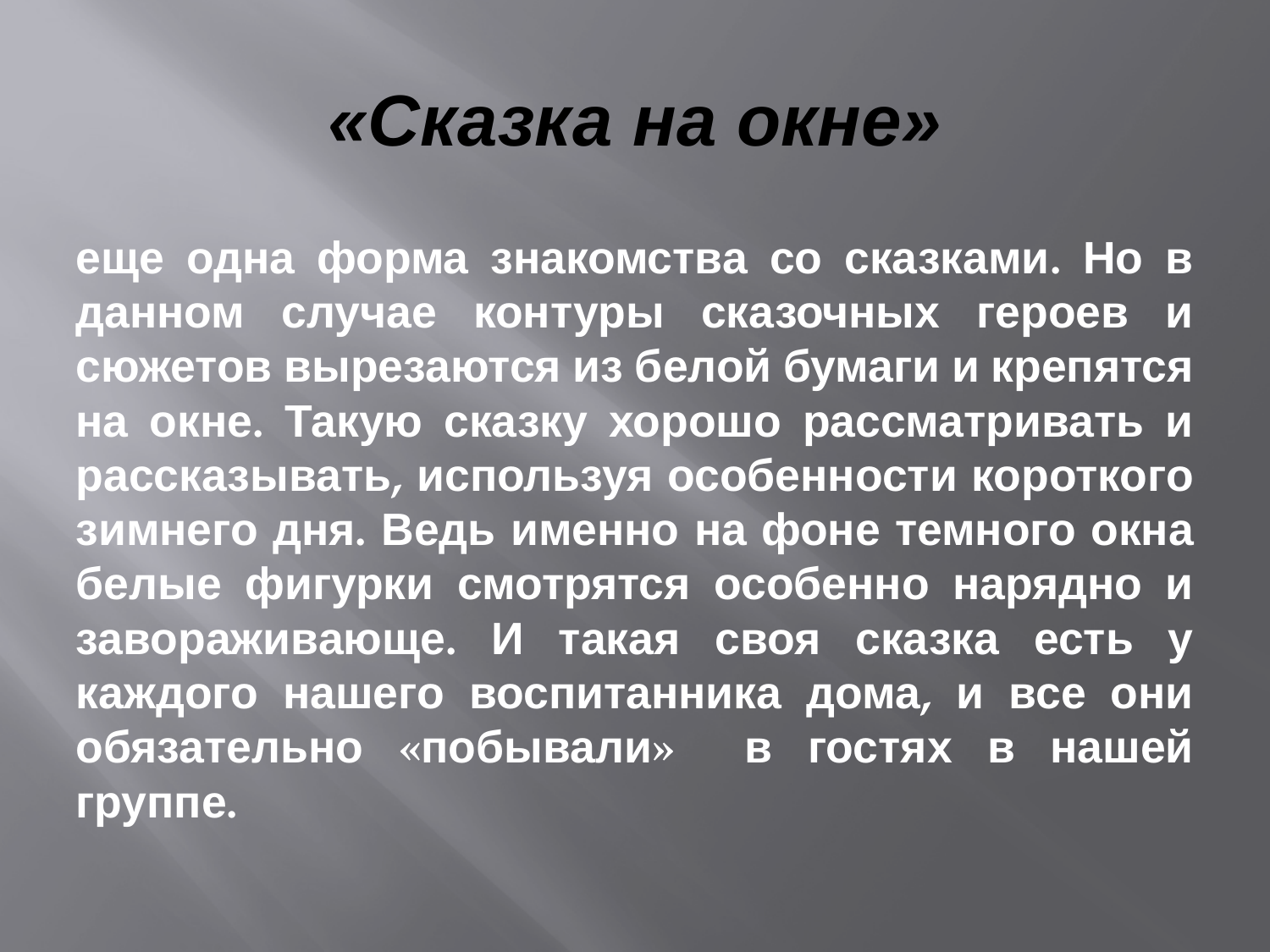

# «Сказка на окне»
еще одна форма знакомства со сказками. Но в данном случае контуры сказочных героев и сюжетов вырезаются из белой бумаги и крепятся на окне. Такую сказку хорошо рассматривать и рассказывать, используя особенности короткого зимнего дня. Ведь именно на фоне темного окна белые фигурки смотрятся особенно нарядно и завораживающе. И такая своя сказка есть у каждого нашего воспитанника дома, и все они обязательно «побывали»  в гостях в нашей группе.